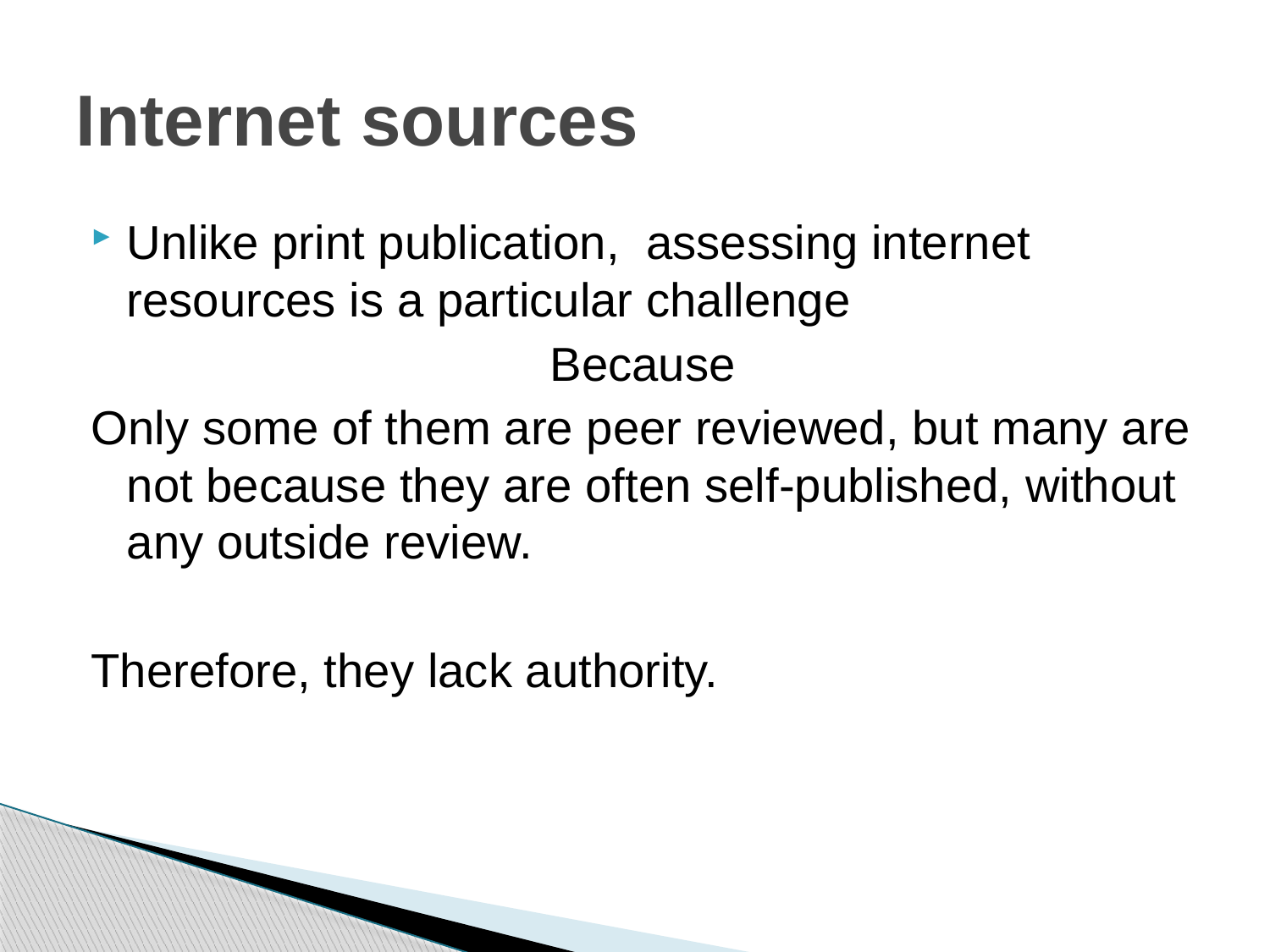

# Internet sources
Unlike print publication,  assessing internet resources is a particular challenge
Because
Only some of them are peer reviewed, but many are not because they are often self-published, without any outside review.

Therefore, they lack authority.